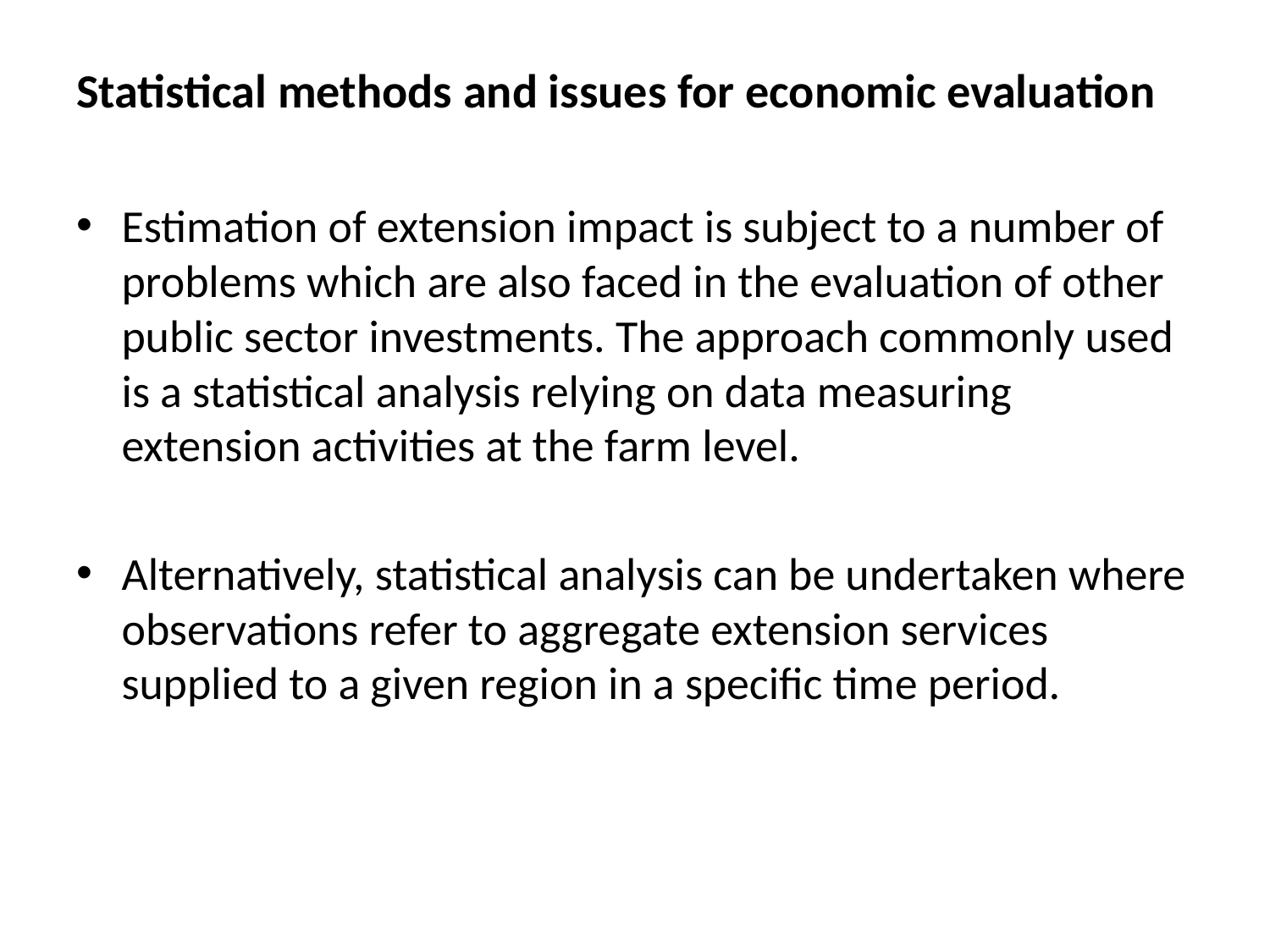

# Statistical methods and issues for economic evaluation
Estimation of extension impact is subject to a number of problems which are also faced in the evaluation of other public sector investments. The approach commonly used is a statistical analysis relying on data measuring extension activities at the farm level.

Alternatively, statistical analysis can be undertaken where observations refer to aggregate extension services supplied to a given region in a specific time period.